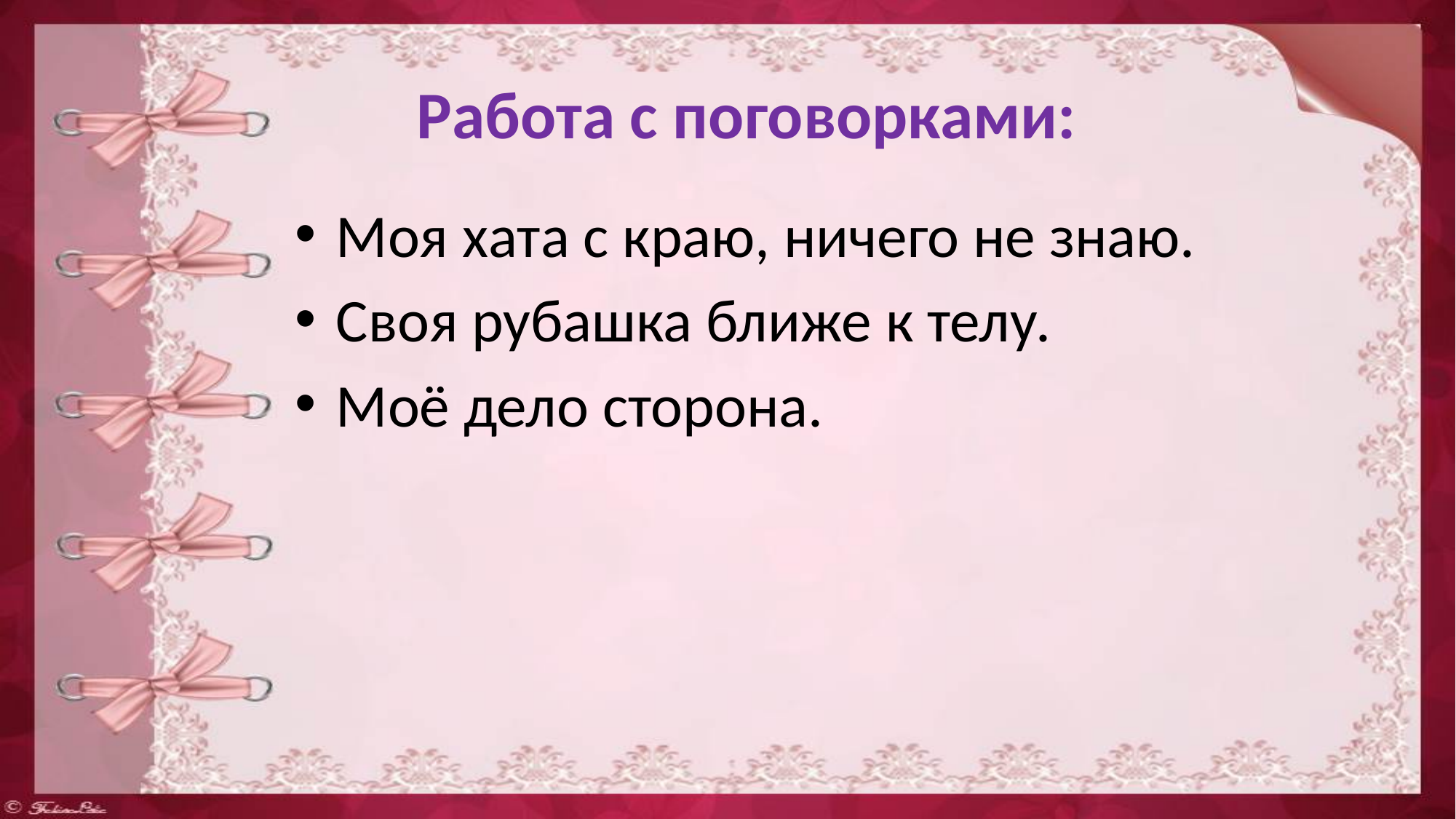

# Работа с поговорками:
Моя хата с краю, ничего не знаю.
Своя рубашка ближе к телу.
Моё дело сторона.